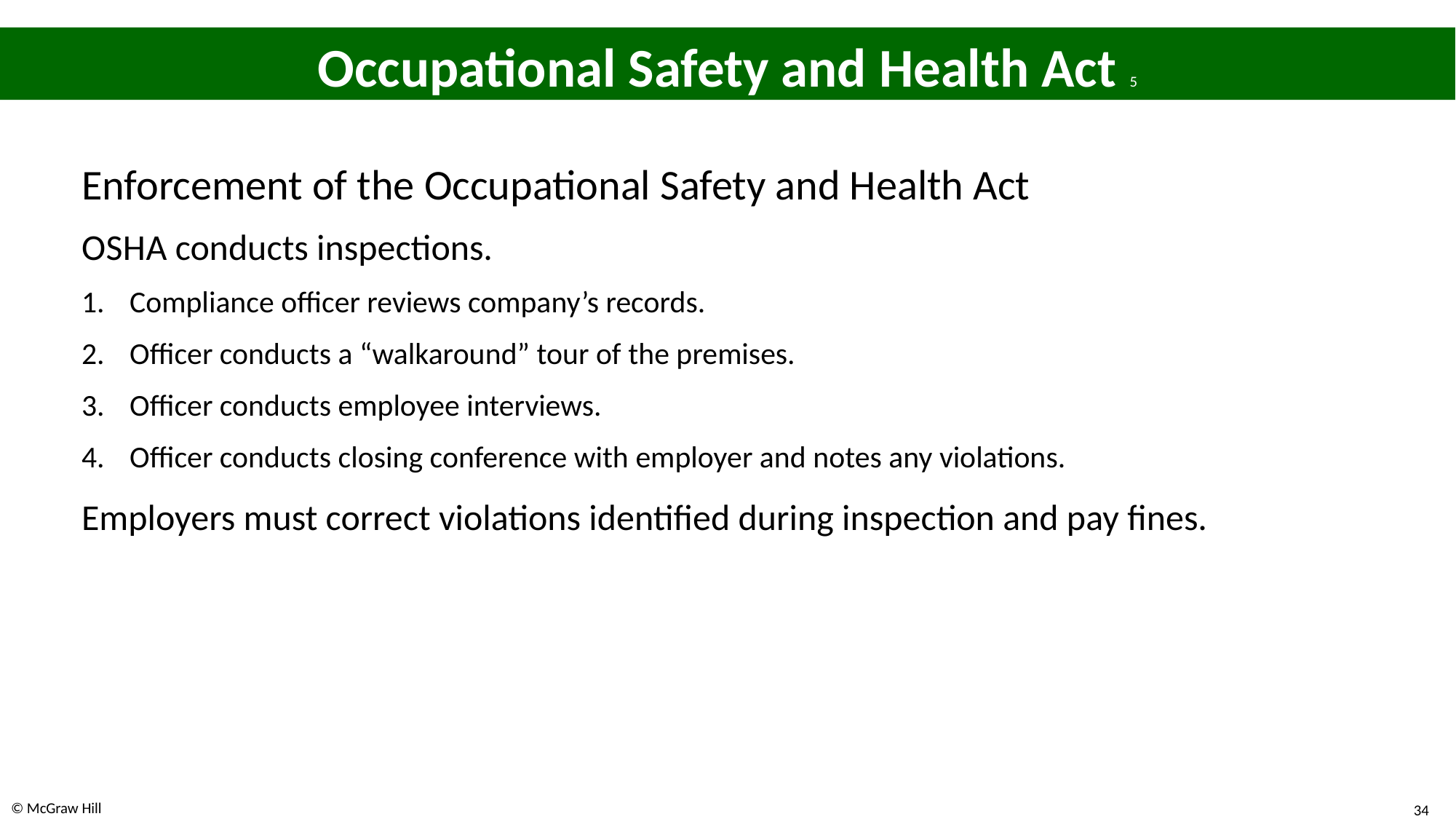

# Occupational Safety and Health Act 5
Enforcement of the Occupational Safety and Health Act
O S H A conducts inspections.
Compliance officer reviews company’s records.
Officer conducts a “walkaround” tour of the premises.
Officer conducts employee interviews.
Officer conducts closing conference with employer and notes any violations.
Employers must correct violations identified during inspection and pay fines.